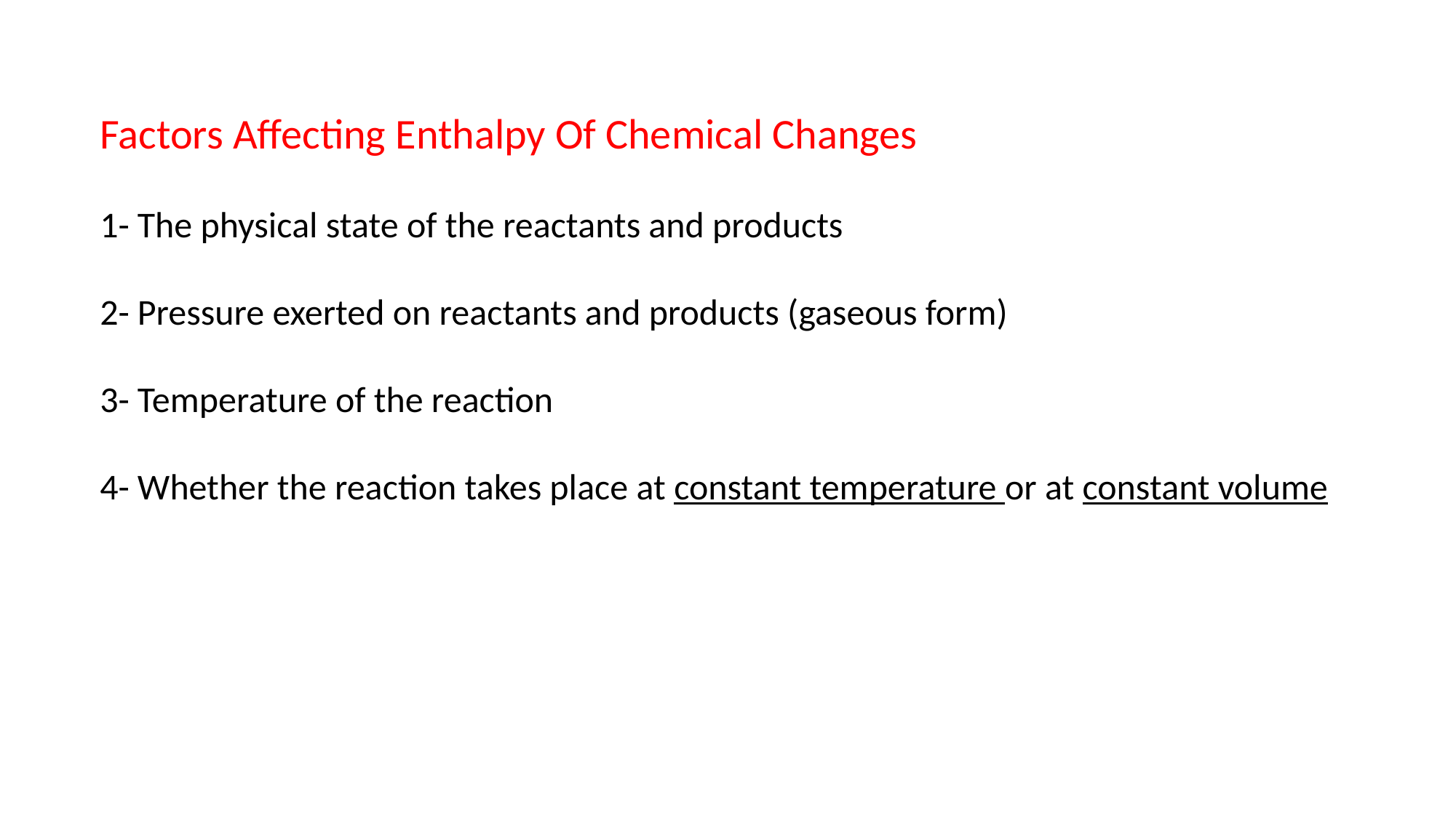

Factors Affecting Enthalpy Of Chemical Changes

1- The physical state of the reactants and products

2- Pressure exerted on reactants and products (gaseous form)

3- Temperature of the reaction

4- Whether the reaction takes place at constant temperature or at constant volume